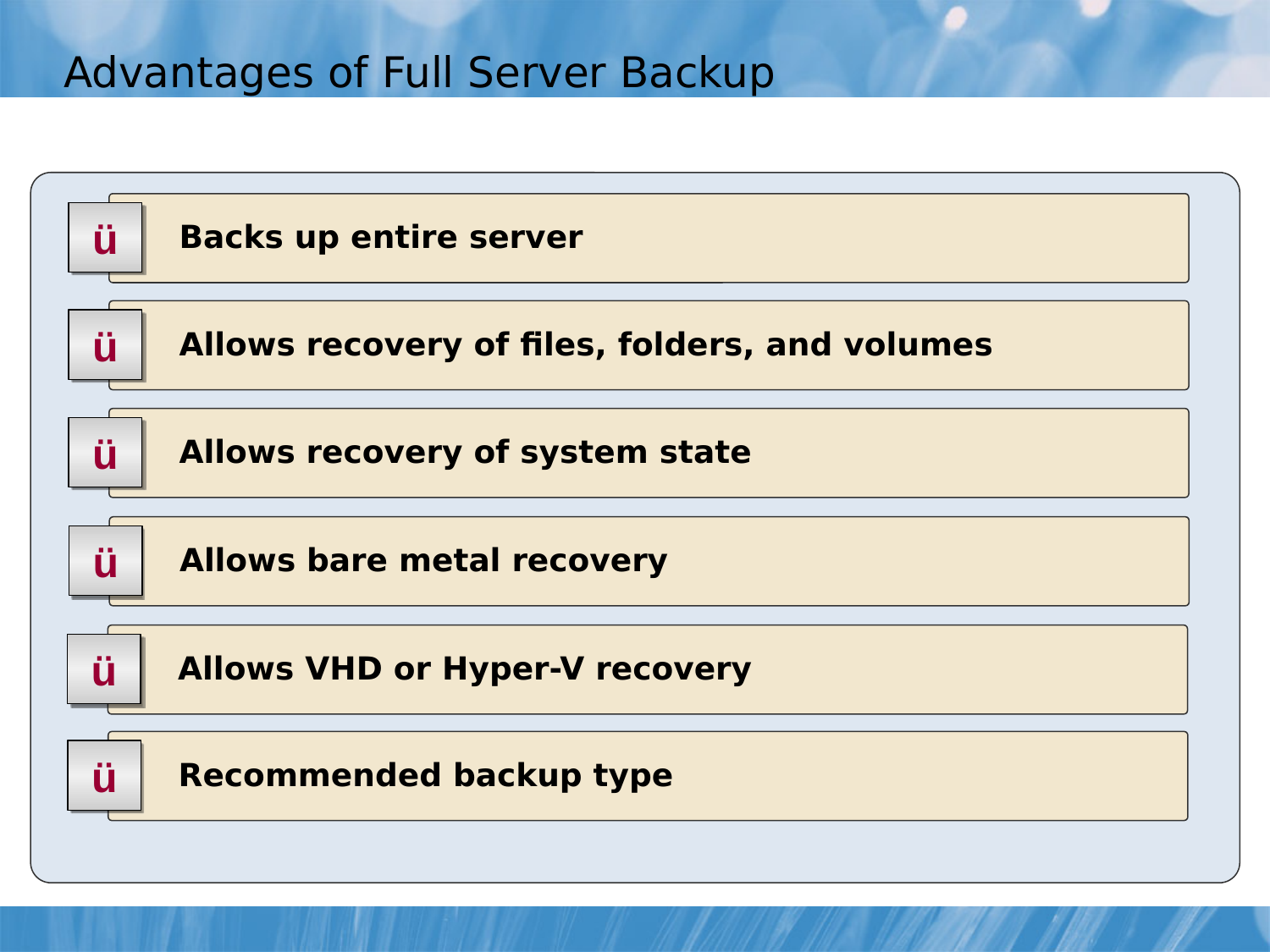

# Advantages of Full Server Backup

	   Backs up entire server
ü
	   Allows recovery of files, folders, and volumes
ü
	   Allows recovery of system state
ü
	   Allows bare metal recovery
ü
	   Allows VHD or Hyper-V recovery
ü
	   Recommended backup type
ü